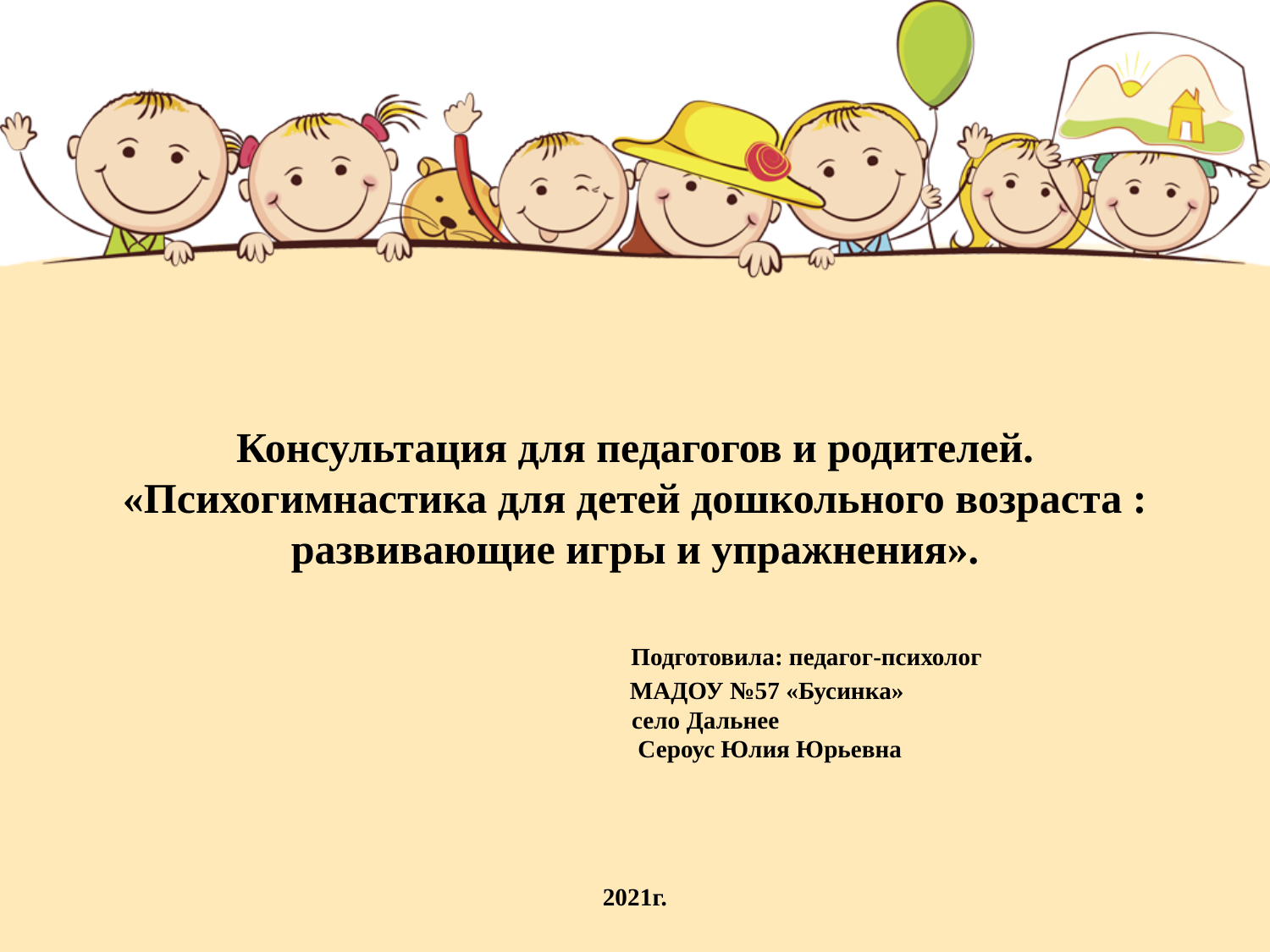

# Консультация для педагогов и родителей. «Психогимнастика для детей дошкольного возраста : развивающие игры и упражнения». Подготовила: педагог-психолог МАДОУ №57 «Бусинка» село Дальнее Сероус Юлия Юрьевна 2021г.